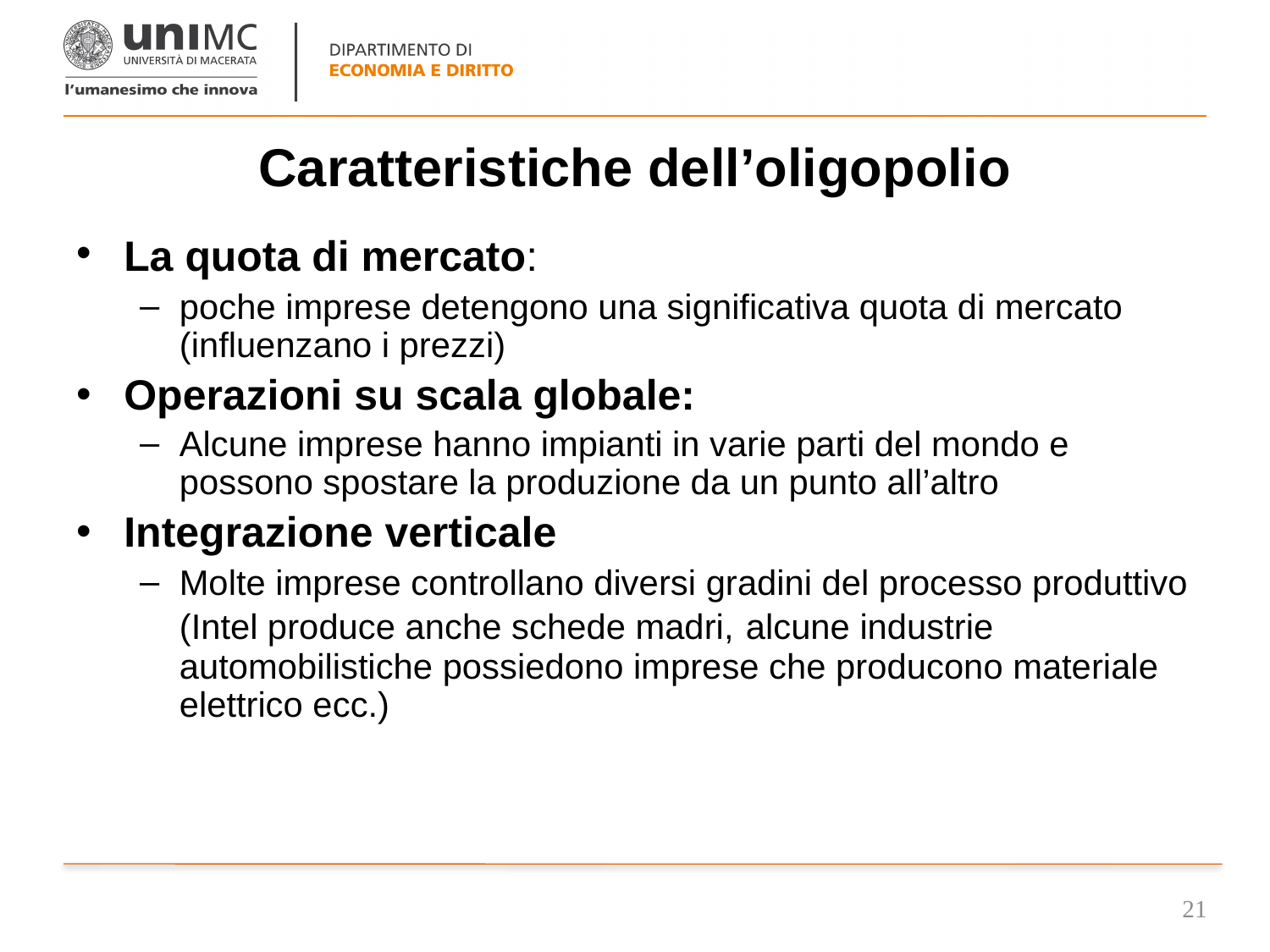

# Caratteristiche dell’oligopolio
La quota di mercato:
poche imprese detengono una significativa quota di mercato (influenzano i prezzi)
Operazioni su scala globale:
Alcune imprese hanno impianti in varie parti del mondo e possono spostare la produzione da un punto all’altro
Integrazione verticale
Molte imprese controllano diversi gradini del processo produttivo (Intel produce anche schede madri, alcune industrie automobilistiche possiedono imprese che producono materiale elettrico ecc.)
21